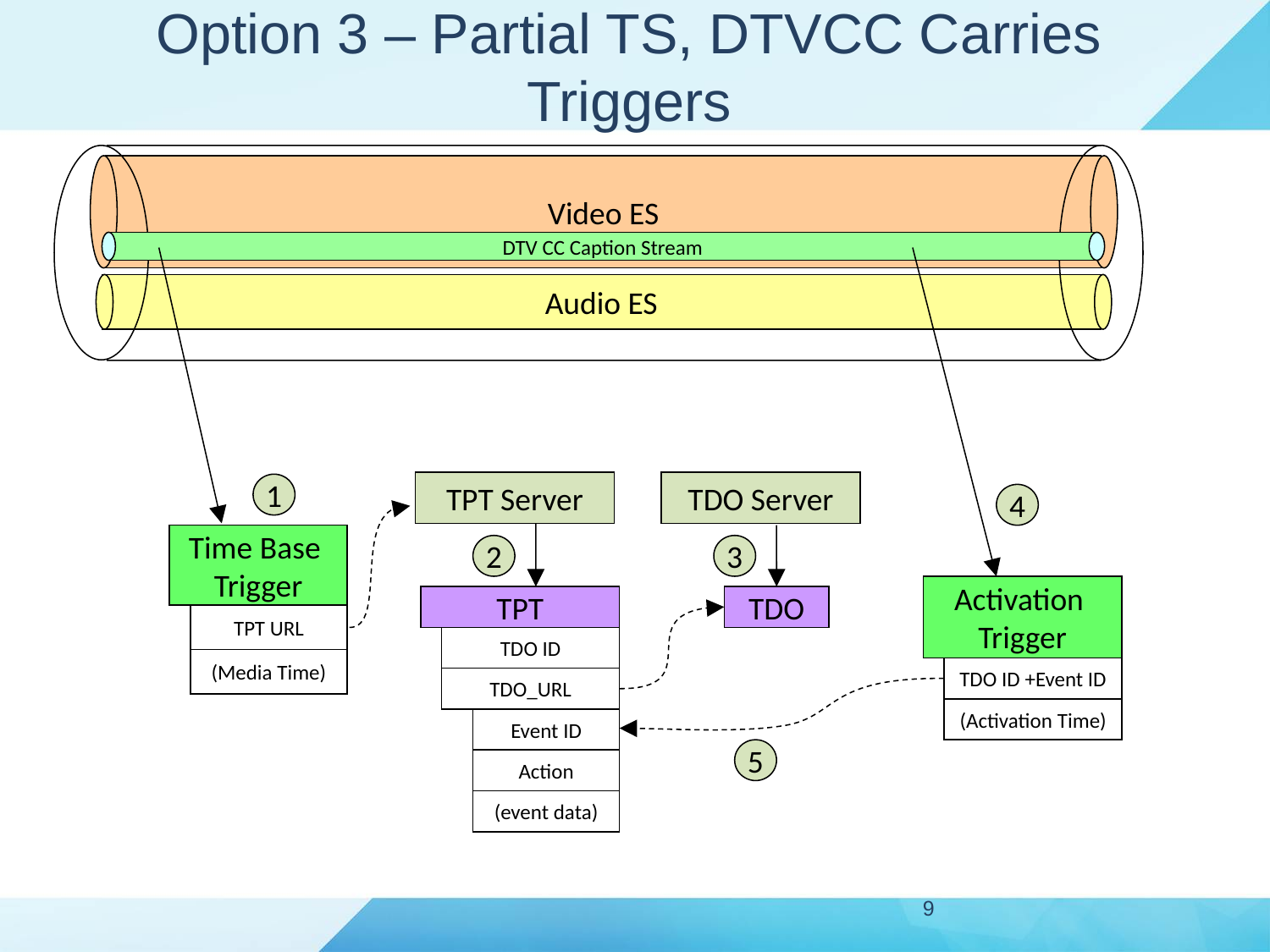

Option 3 – Partial TS, DTVCC Carries Triggers

Video ES

DTV CC Caption Stream

Audio ES

TPT Server
TDO Server
1
4

Time Base
Trigger

2
3
Activation
Trigger
TDO ID +Event ID
(Activation Time)
TPT
TDO ID
TDO_URL
7
Event ID
Action
(event data)
TDO
TPT URL

(Media Time)

5
9